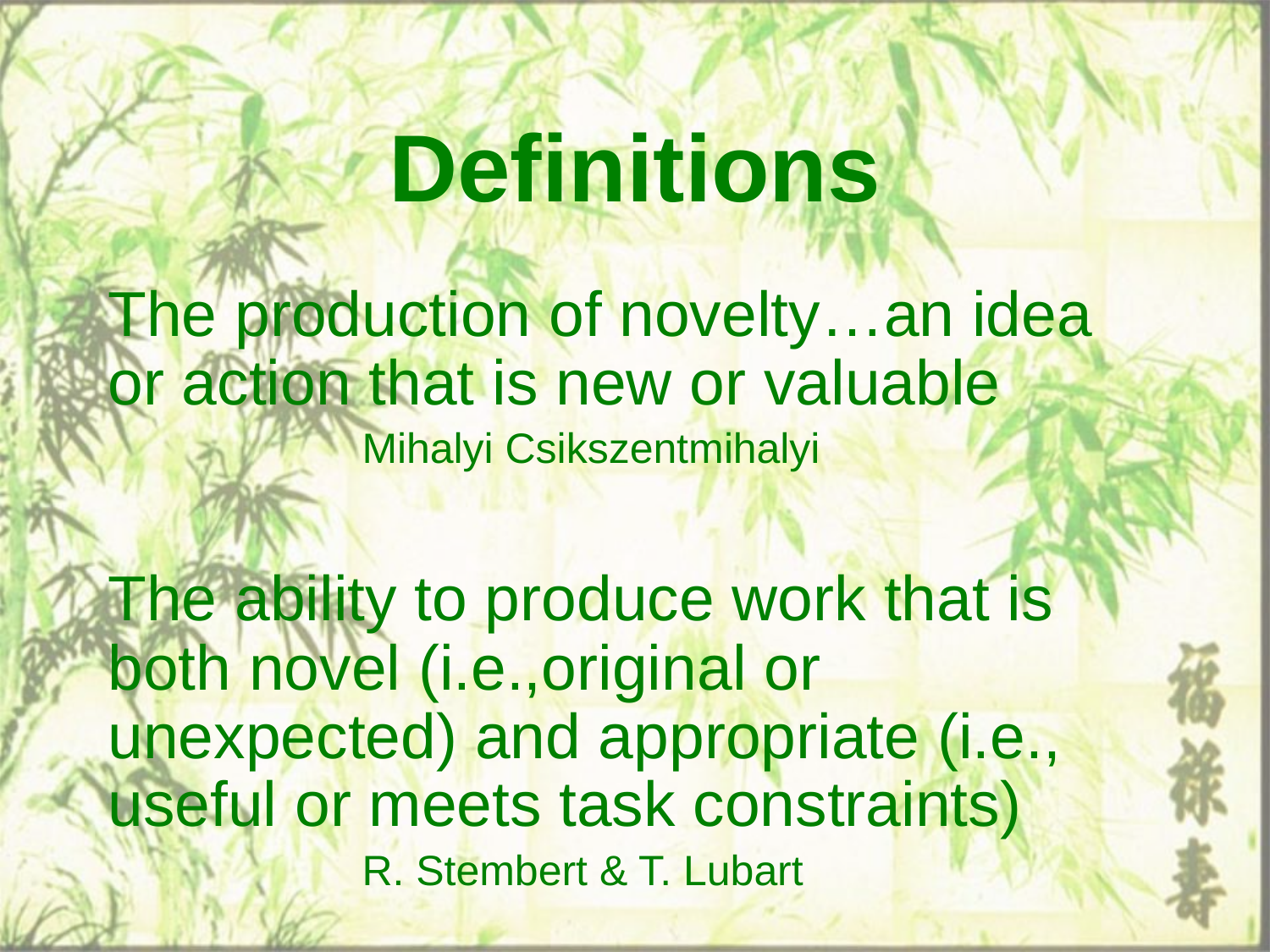

# Definitions
The production of novelty…an idea or action that is new or valuable
Mihalyi Csikszentmihalyi

The ability to produce work that is both novel (i.e.,original or unexpected) and appropriate (i.e., useful or meets task constraints)
R. Stembert & T. Lubart